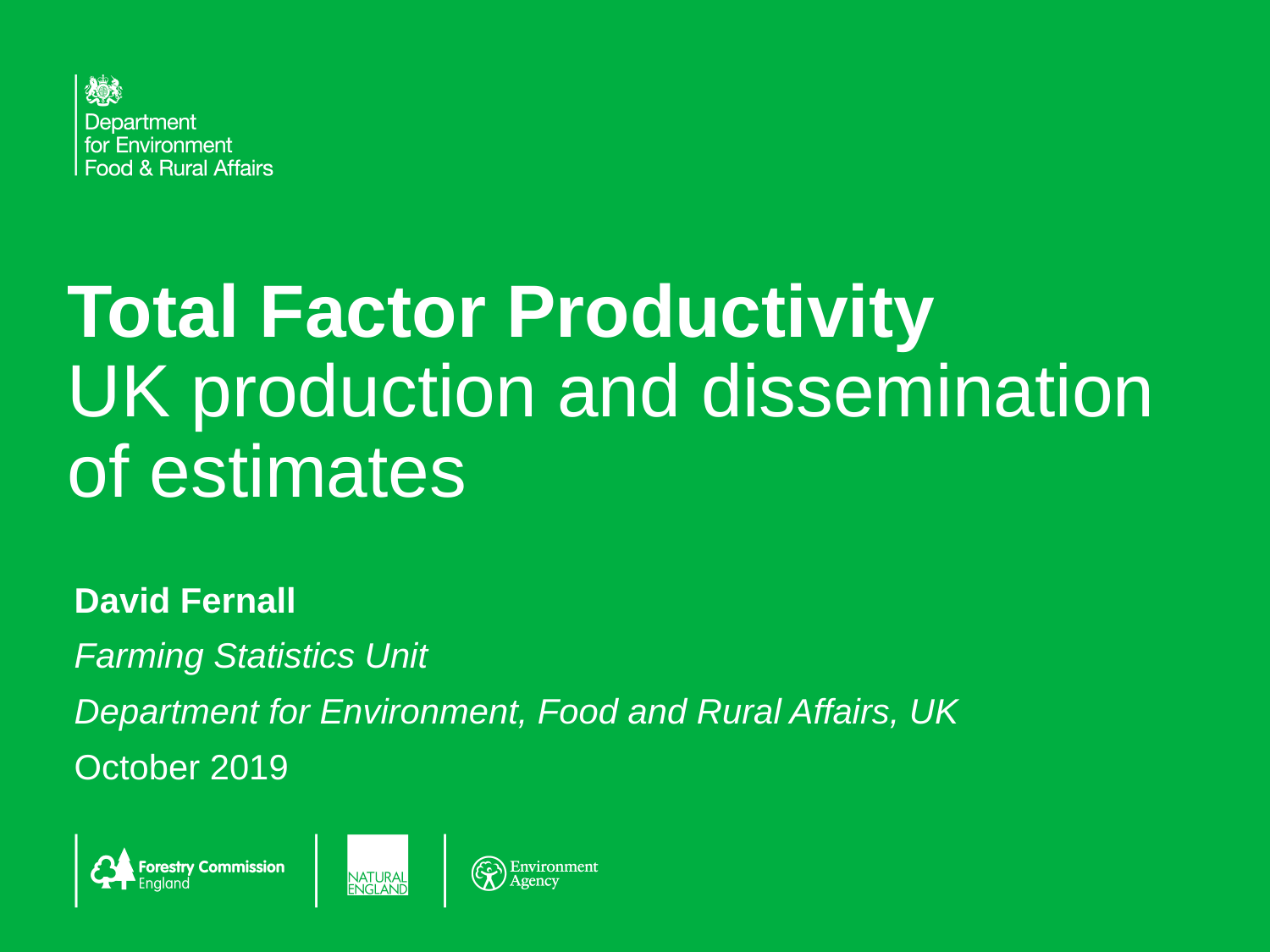

Total Factor Productivity
UK production and dissemination of estimates
David Fernall
Farming Statistics Unit
Department for Environment, Food and Rural Affairs, UK
October 2019